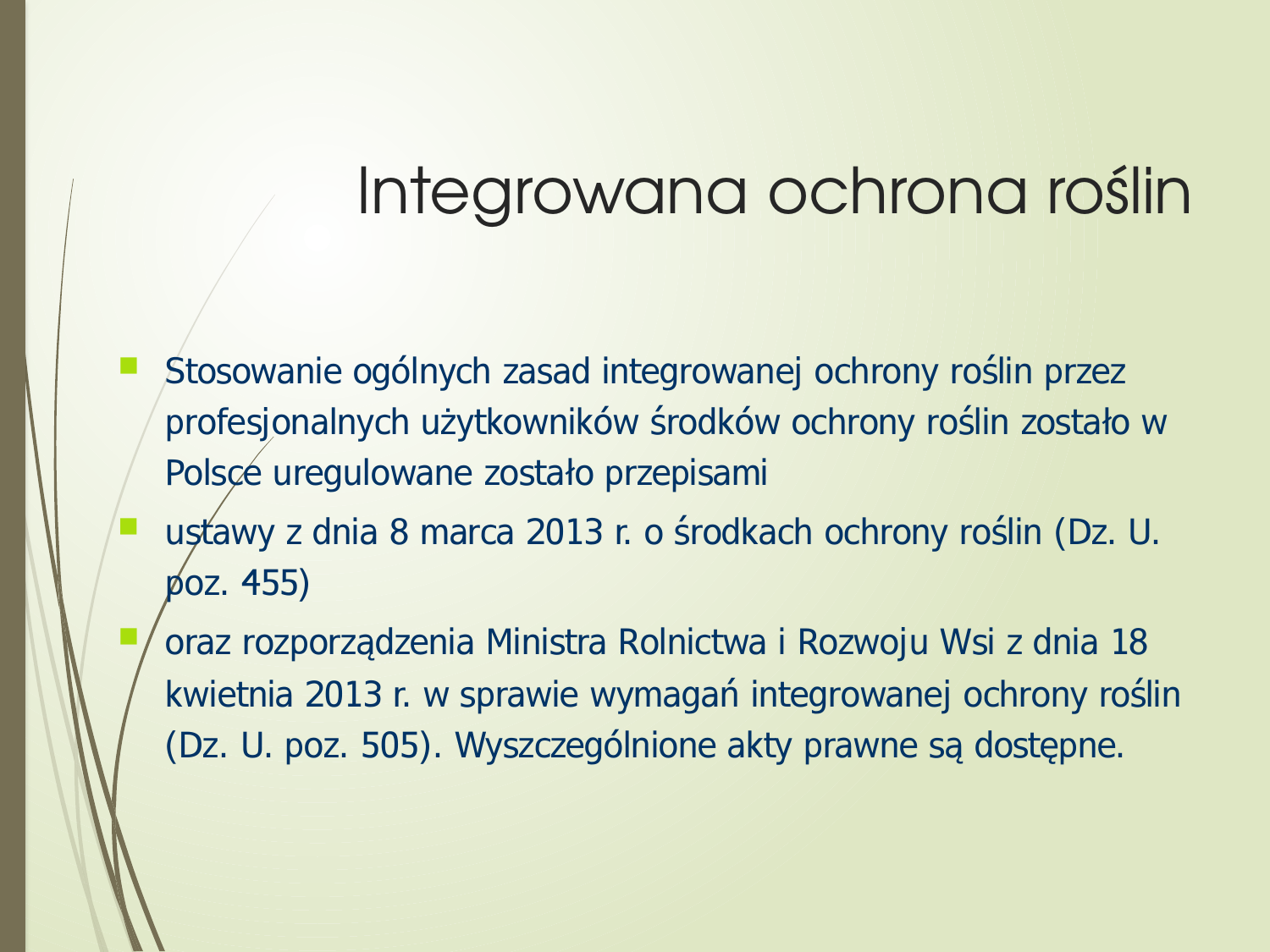

Integrowana ochrona roślin
Stosowanie ogólnych zasad integrowanej ochrony roślin przez
profesjonalnych użytkowników środków ochrony roślin zostało w Polsce uregulowane zostało przepisami
ustawy z dnia 8 marca 2013 r. o środkach ochrony roślin (Dz. U. poz. 455)
oraz rozporządzenia Ministra Rolnictwa i Rozwoju Wsi z dnia 18
kwietnia 2013 r. w sprawie wymagań integrowanej ochrony roślin (Dz. U. poz. 505). Wyszczególnione akty prawne są dostępne.